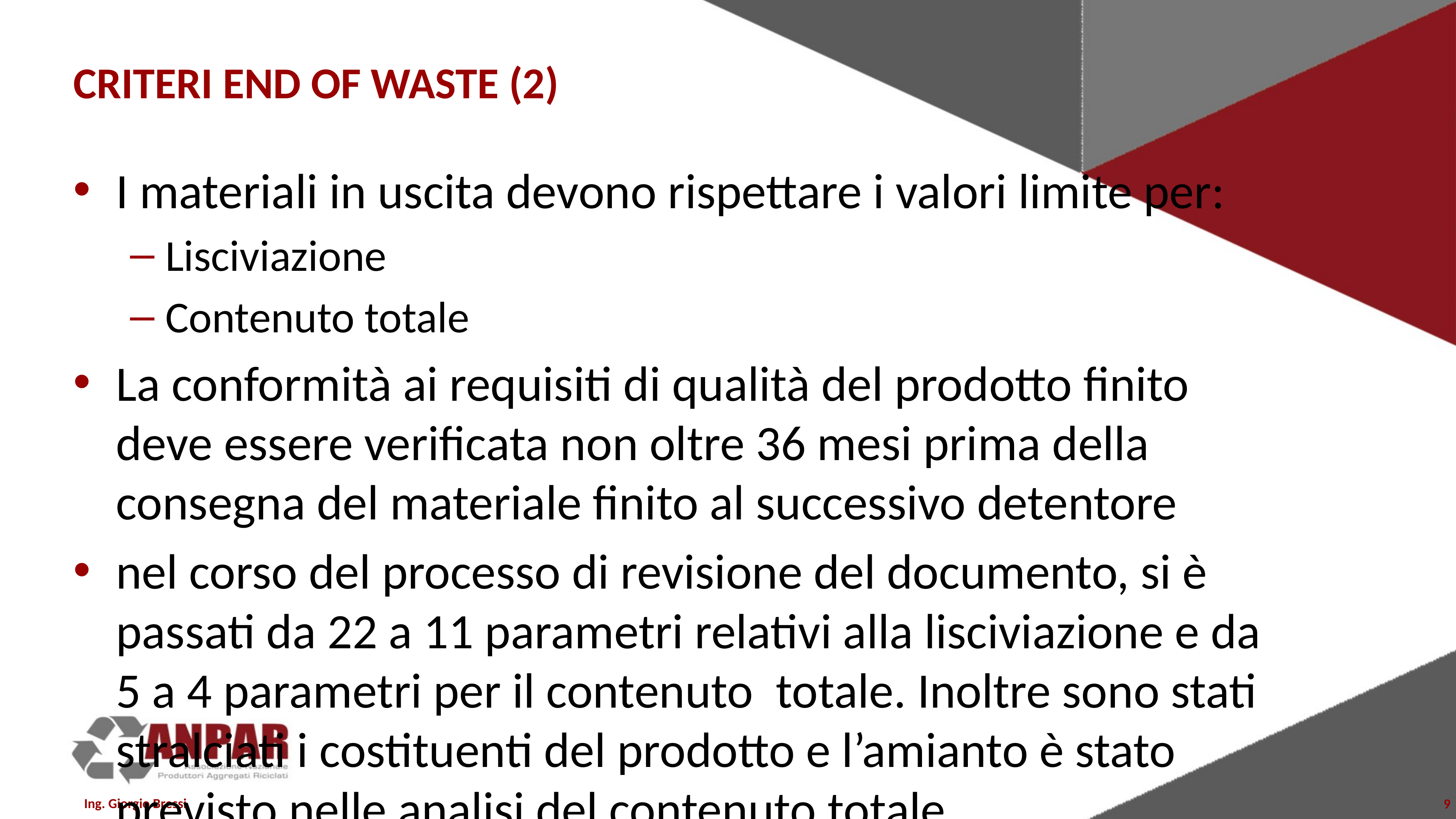

# CRITERI END OF WASTE (2)
I materiali in uscita devono rispettare i valori limite per:
Lisciviazione
Contenuto totale
La conformità ai requisiti di qualità del prodotto finito deve essere verificata non oltre 36 mesi prima della consegna del materiale finito al successivo detentore
nel corso del processo di revisione del documento, si è passati da 22 a 11 parametri relativi alla lisciviazione e da 5 a 4 parametri per il contenuto  totale. Inoltre sono stati stralciati i costituenti del prodotto e l’amianto è stato previsto nelle analisi del contenuto totale